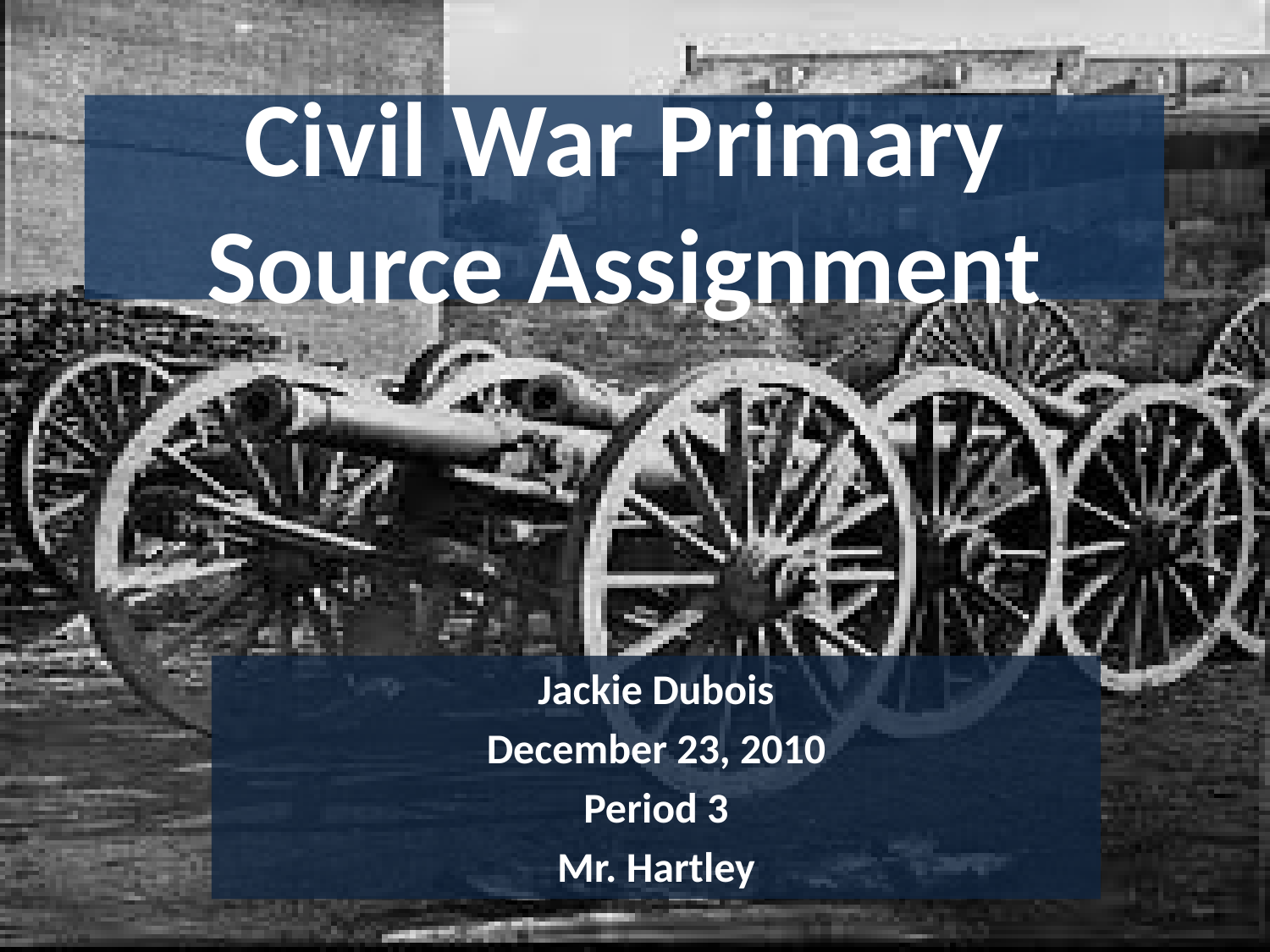

# Civil War Primary Source Assignment
Jackie Dubois
December 23, 2010
Period 3
Mr. Hartley